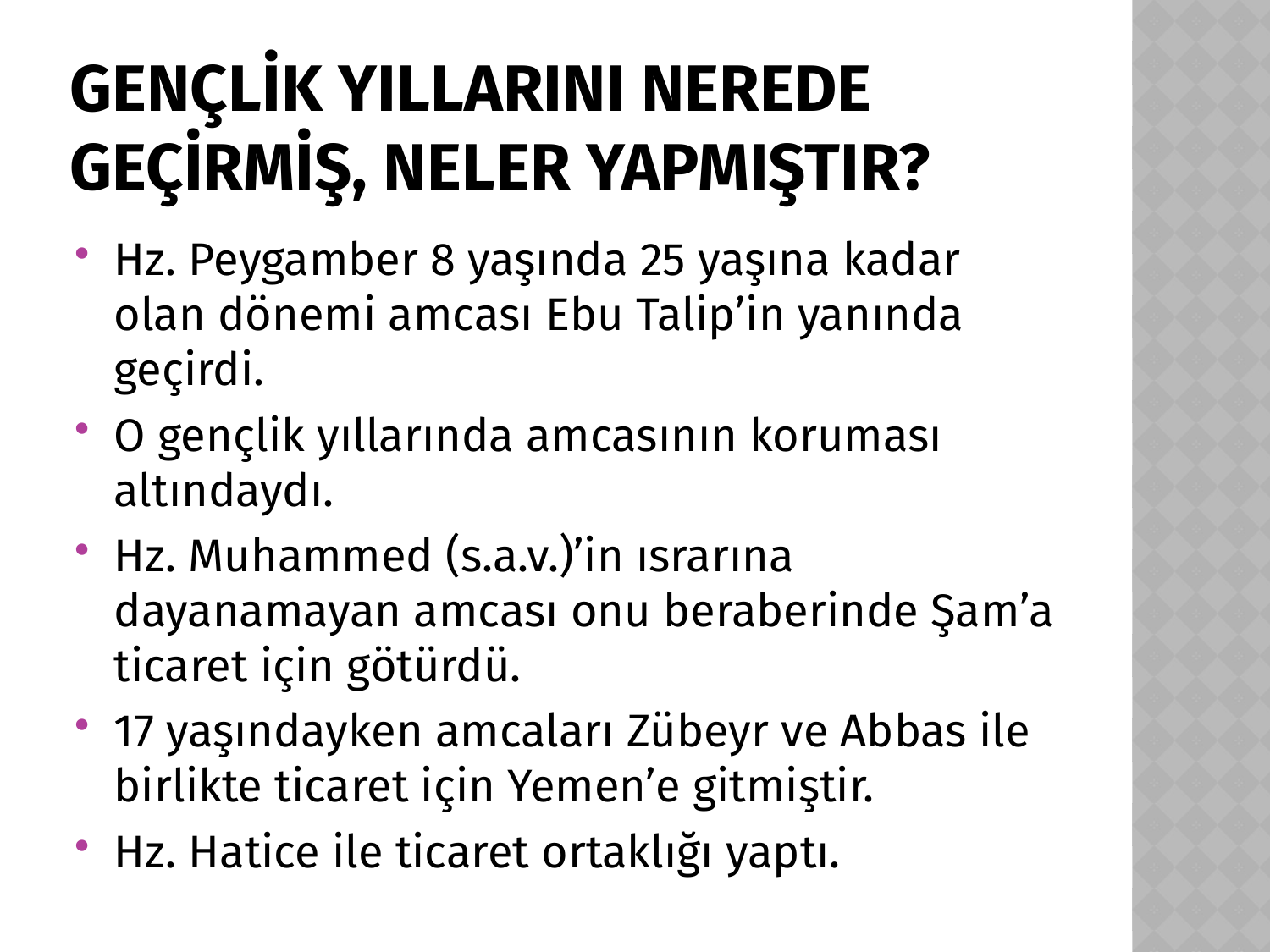

# Gençlik yıllarını nerede geçirmiş, neler yapmıştır?
Hz. Peygamber 8 yaşında 25 yaşına kadar olan dönemi amcası Ebu Talip’in yanında geçirdi.
O gençlik yıllarında amcasının koruması altındaydı.
Hz. Muhammed (s.a.v.)’in ısrarına dayanamayan amcası onu beraberinde Şam’a ticaret için götürdü.
17 yaşındayken amcaları Zübeyr ve Abbas ile birlikte ticaret için Yemen’e gitmiştir.
Hz. Hatice ile ticaret ortaklığı yaptı.